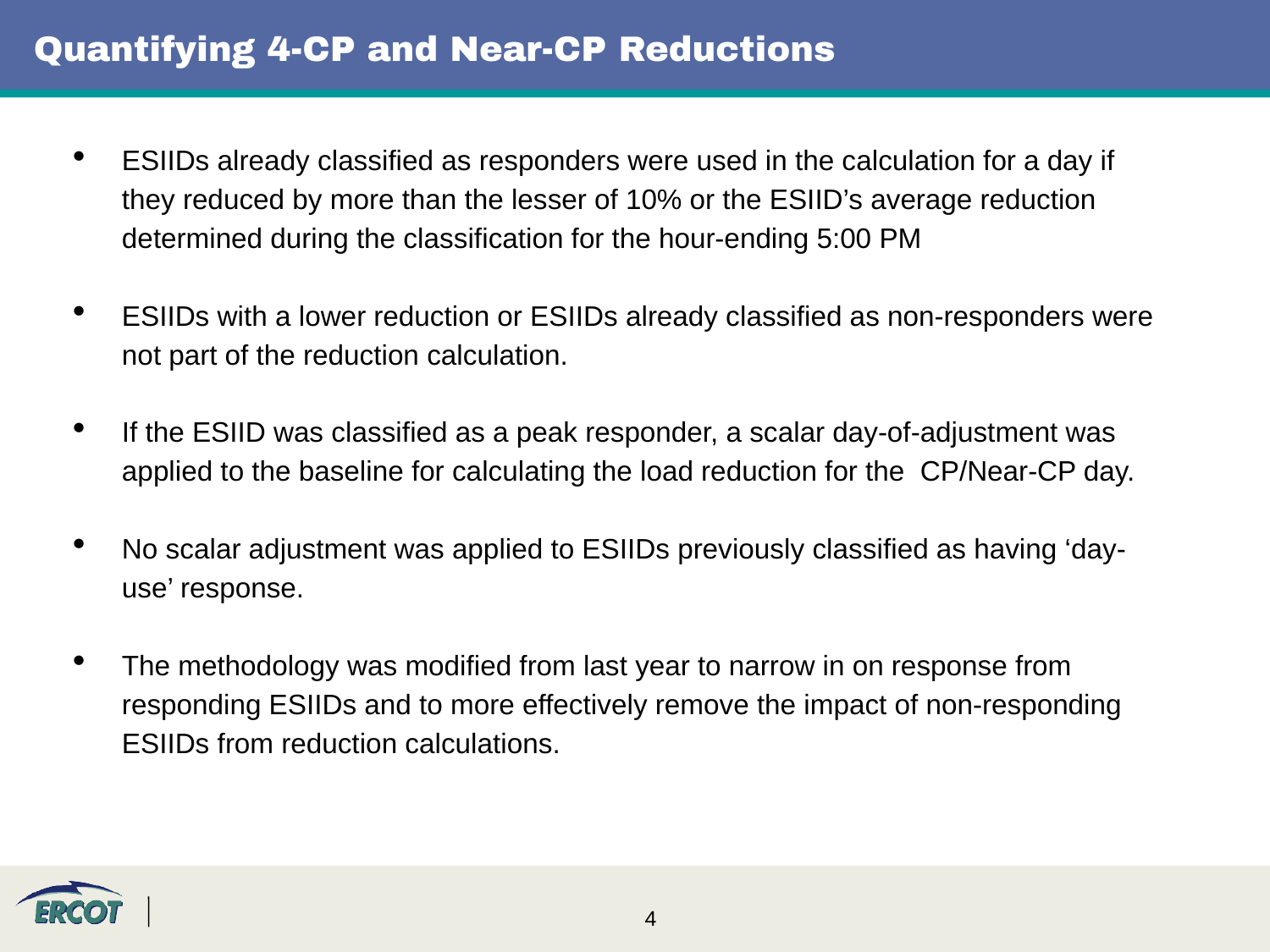

# Quantifying 4-CP and Near-CP Reductions

ESIIDs already classified as responders were used in the calculation for a day if they reduced by more than the lesser of 10% or the ESIID’s average reduction determined during the classification for the hour-ending 5:00 PM

ESIIDs with a lower reduction or ESIIDs already classified as non-responders were not part of the reduction calculation.

If the ESIID was classified as a peak responder, a scalar day-of-adjustment was applied to the baseline for calculating the load reduction for the  CP/Near-CP day.

No scalar adjustment was applied to ESIIDs previously classified as having ‘day-use’ response.

The methodology was modified from last year to narrow in on response from responding ESIIDs and to more effectively remove the impact of non-responding ESIIDs from reduction calculations.